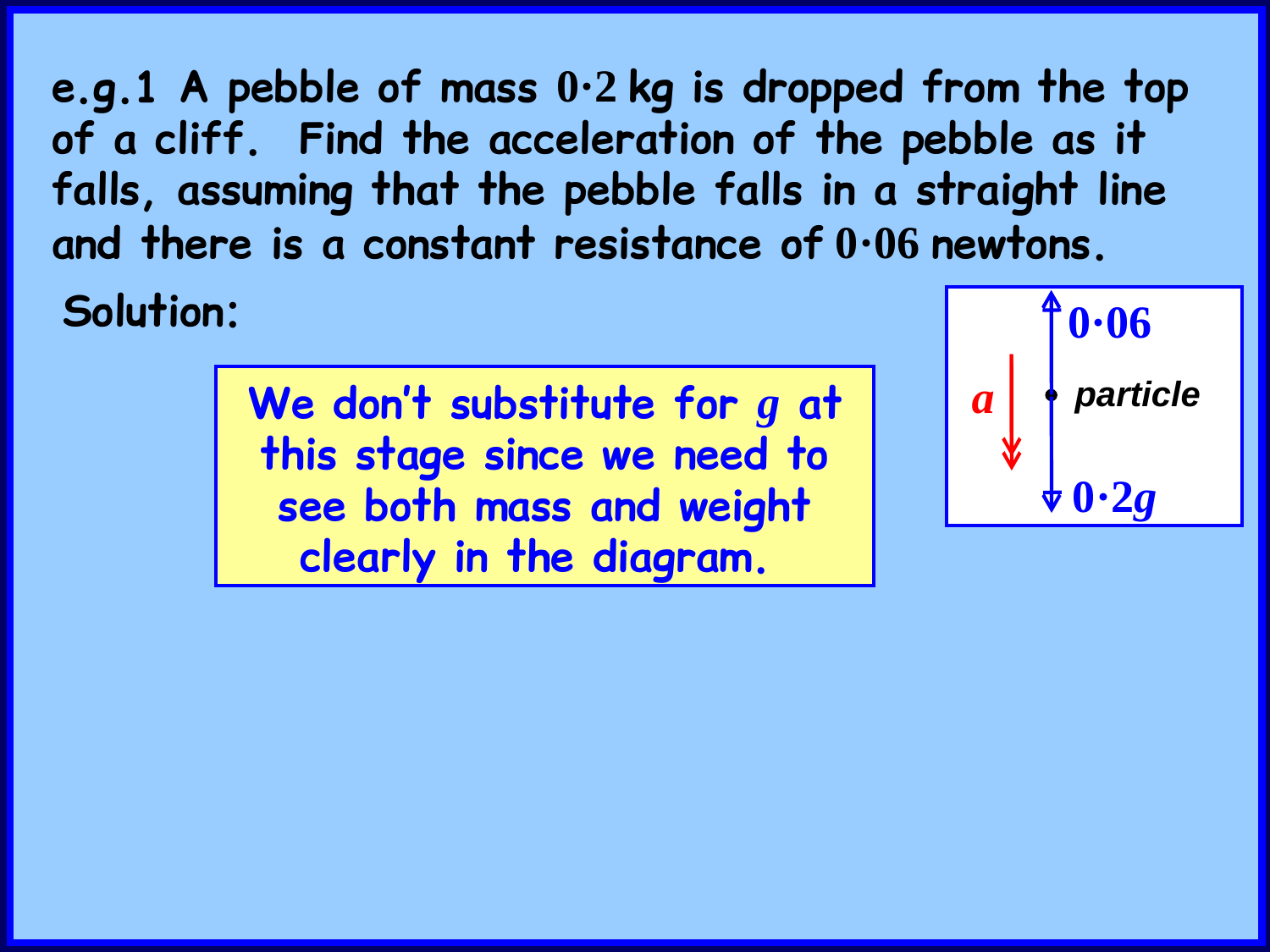

e.g.1	A pebble of mass 0·2 kg is dropped from the top of a cliff.  Find the acceleration of the pebble as it falls, assuming that the pebble falls in a straight line and there is a constant resistance of 0·06 newtons.
Solution:
0·06

particle

a
We don’t substitute for g at this stage since we need to see both mass and weight clearly in the diagram.

0·2g